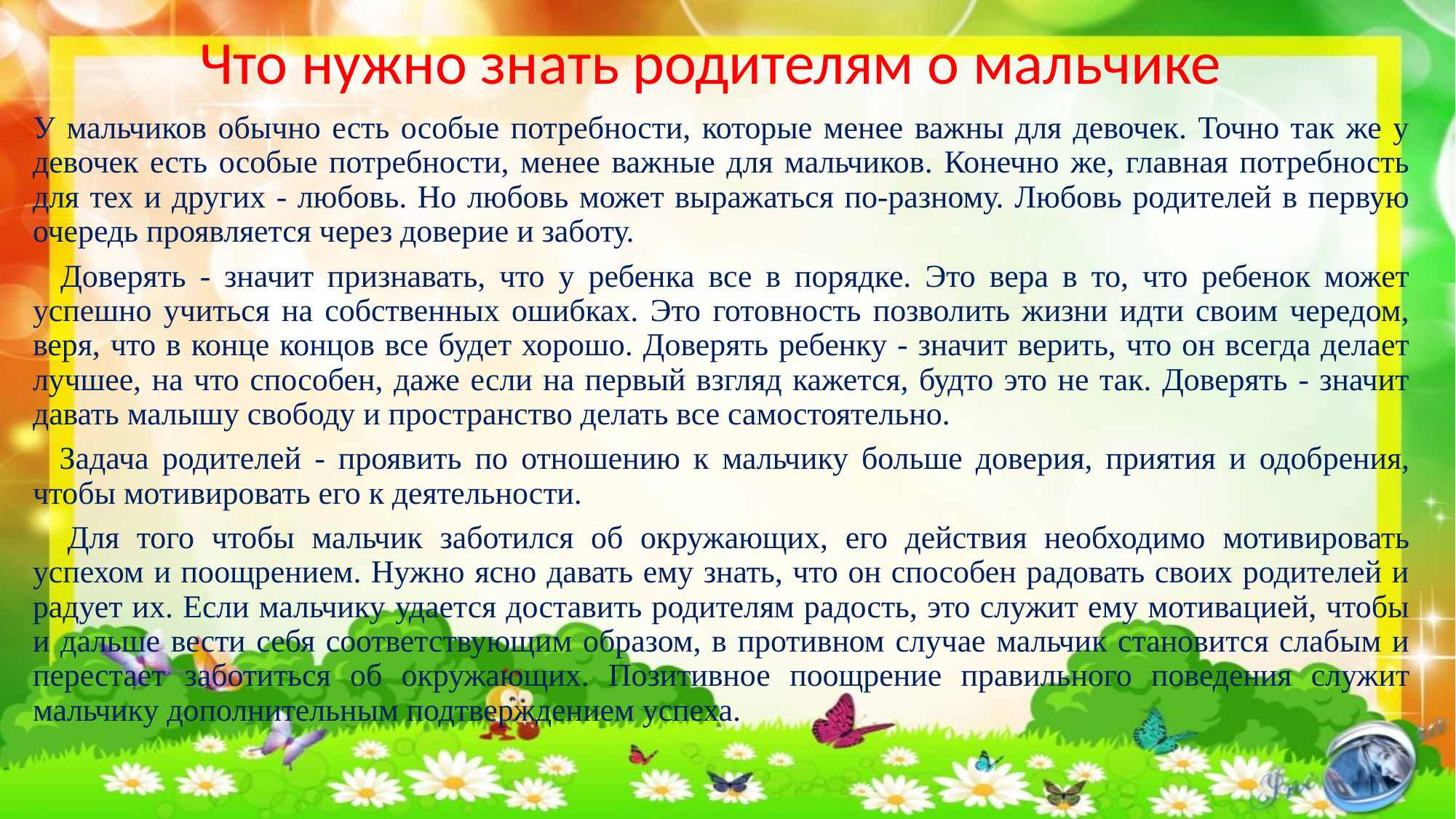

# Что нужно знать родителям о мальчике
У мальчиков обычно есть особые потребности, которые менее важны для девочек. Точно так же у девочек есть особые потребности, менее важные для мальчиков. Конечно же, главная потребность для тех и других - любовь. Но любовь может выражаться по-разному. Любовь родителей в первую очередь проявляется через доверие и заботу.
  Доверять - значит признавать, что у ребенка все в порядке. Это вера в то, что ребенок может успешно учиться на собственных ошибках. Это готовность позволить жизни идти своим чередом, веря, что в конце концов все будет хорошо. Доверять ребенку - значит верить, что он всегда делает лучшее, на что способен, даже если на первый взгляд кажется, будто это не так. Доверять - значит давать малышу свободу и пространство делать все самостоятельно.
  Задача родителей - проявить по отношению к мальчику больше доверия, приятия и одобрения, чтобы мотивировать его к деятельности.
  Для того чтобы мальчик заботился об окружающих, его действия необходимо мотивировать успехом и поощрением. Нужно ясно давать ему знать, что он способен радовать своих родителей и радует их. Если мальчику удается доставить родителям радость, это служит ему мотивацией, чтобы и дальше вести себя соответствующим образом, в противном случае мальчик становится слабым и перестает заботиться об окружающих. Позитивное поощрение правильного поведения служит мальчику дополнительным подтверждением успеха.